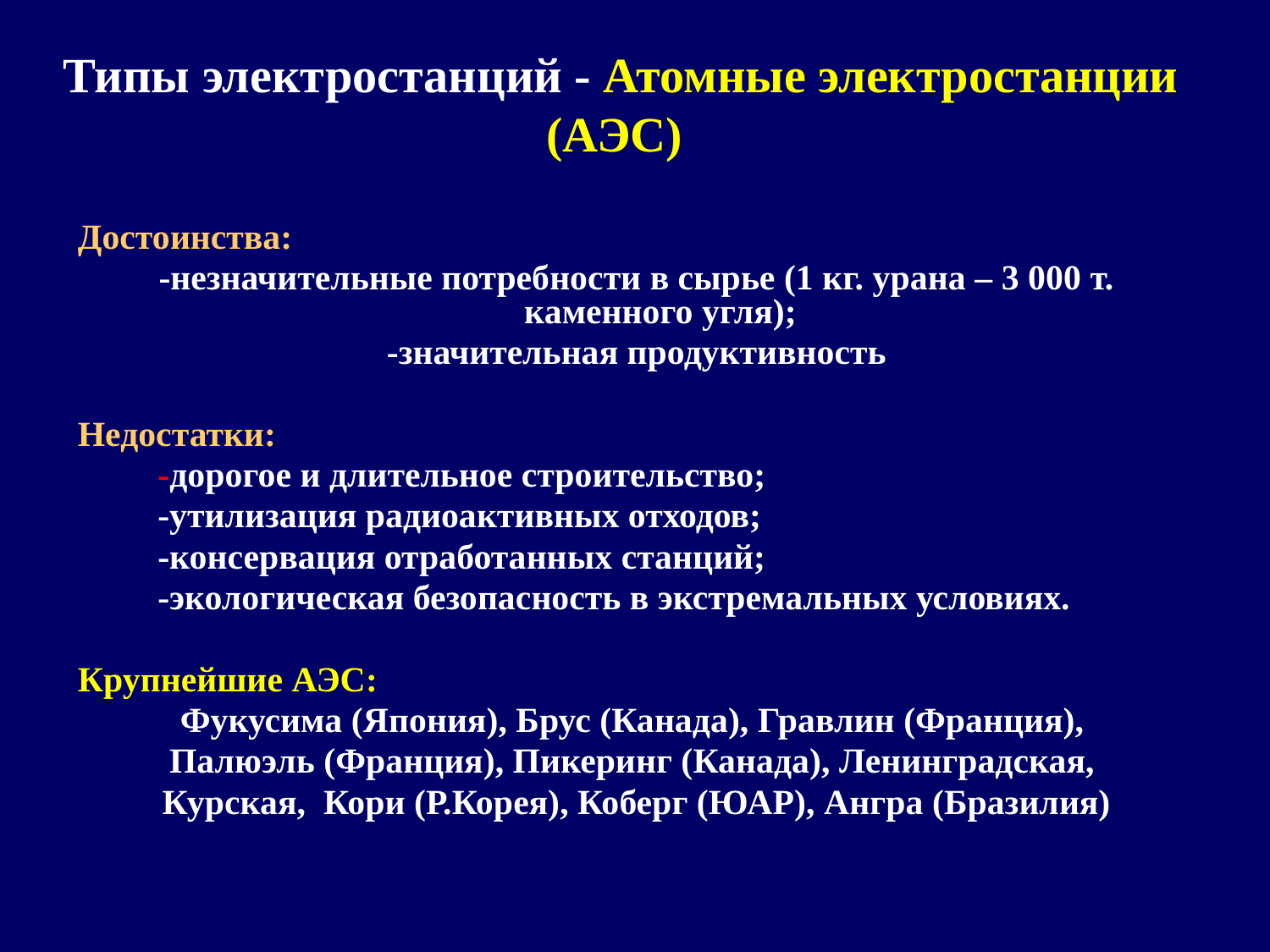

# Типы электростанций - Атомные электростанции (АЭС)

Достоинства:
-незначительные потребности в сырье (1 кг. урана – 3 000 т. каменного угля);
-значительная продуктивность

Недостатки:
         -дорогое и длительное строительство;
         -утилизация радиоактивных отходов;
         -консервация отработанных станций;
         -экологическая безопасность в экстремальных условиях.

Крупнейшие АЭС:
Фукусима (Япония), Брус (Канада), Гравлин (Франция),
Палюэль (Франция), Пикеринг (Канада), Ленинградская,
Курская,  Кори (Р.Корея), Коберг (ЮАР), Ангра (Бразилия)